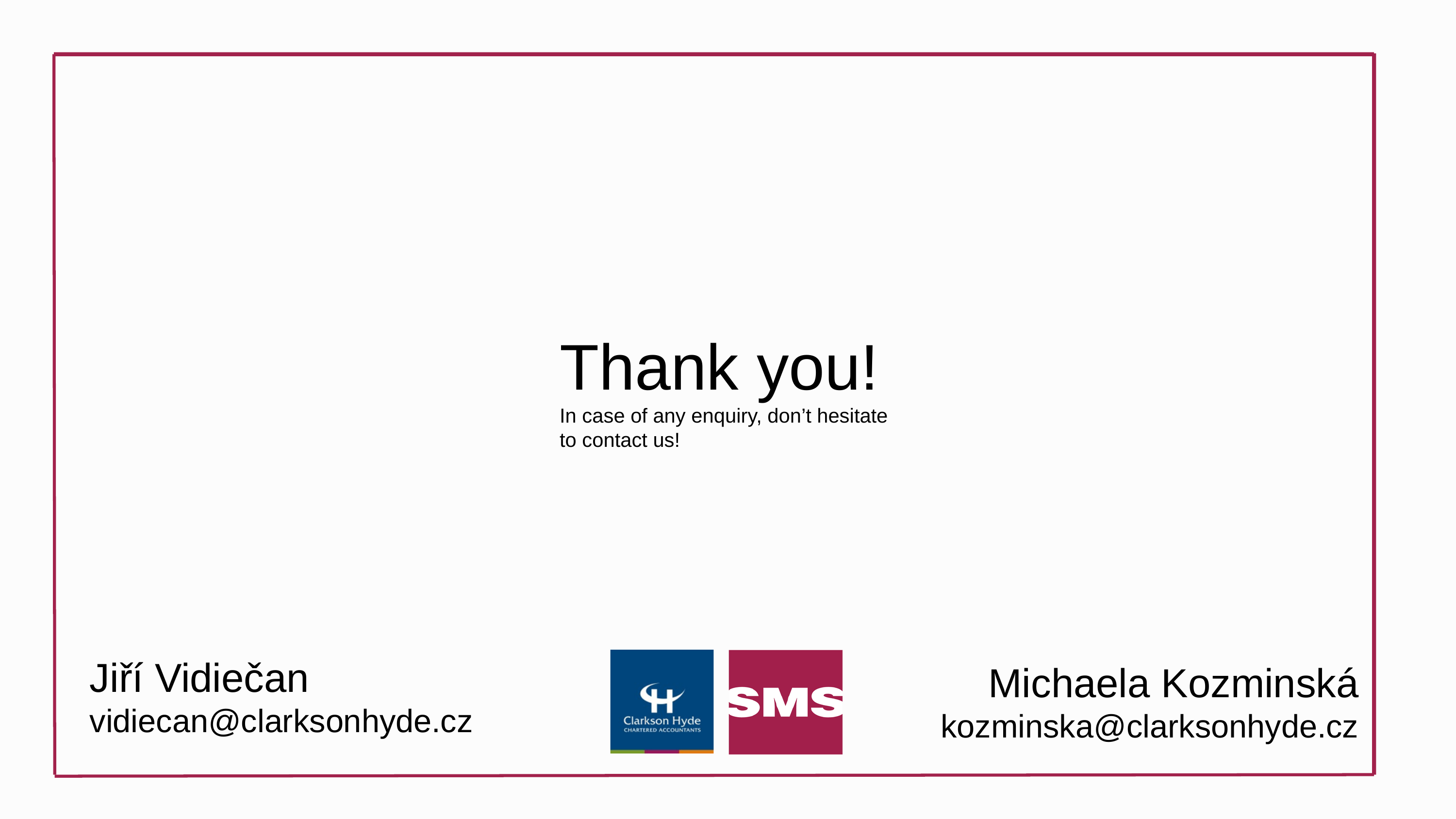

Thank you!
In case of any enquiry, don’t hesitate to contact us!

Jiří Vidiečan
vidiecan@clarksonhyde.cz
Michaela Kozminská
kozminska@clarksonhyde.cz